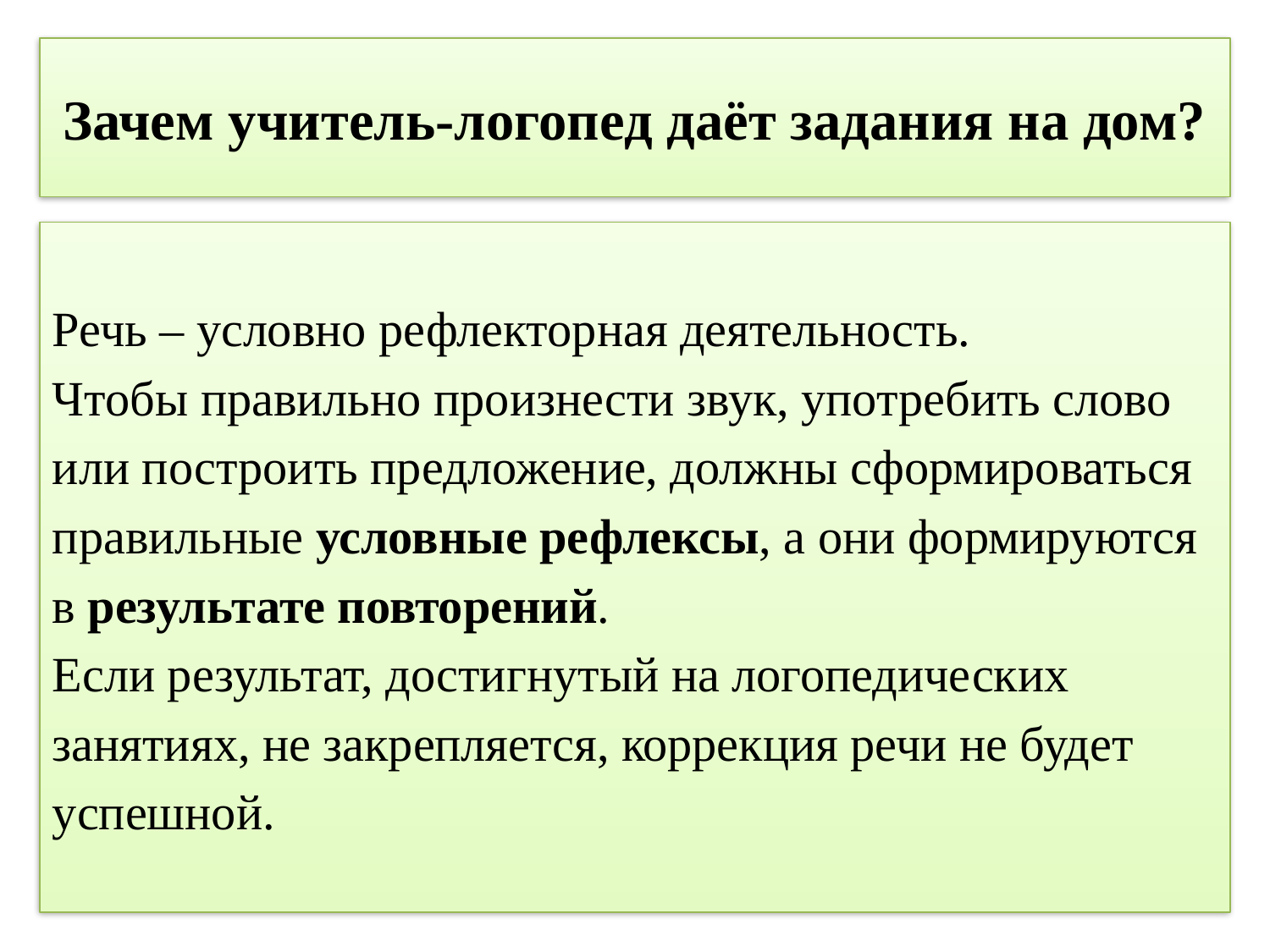

# Зачем учитель-логопед даёт задания на дом?

Речь – условно рефлекторная деятельность.
Чтобы правильно произнести звук, употребить слово
или построить предложение, должны сформироваться
правильные условные рефлексы, а они формируются
в результате повторений.
Если результат, достигнутый на логопедических
занятиях, не закрепляется, коррекция речи не будет
успешной.